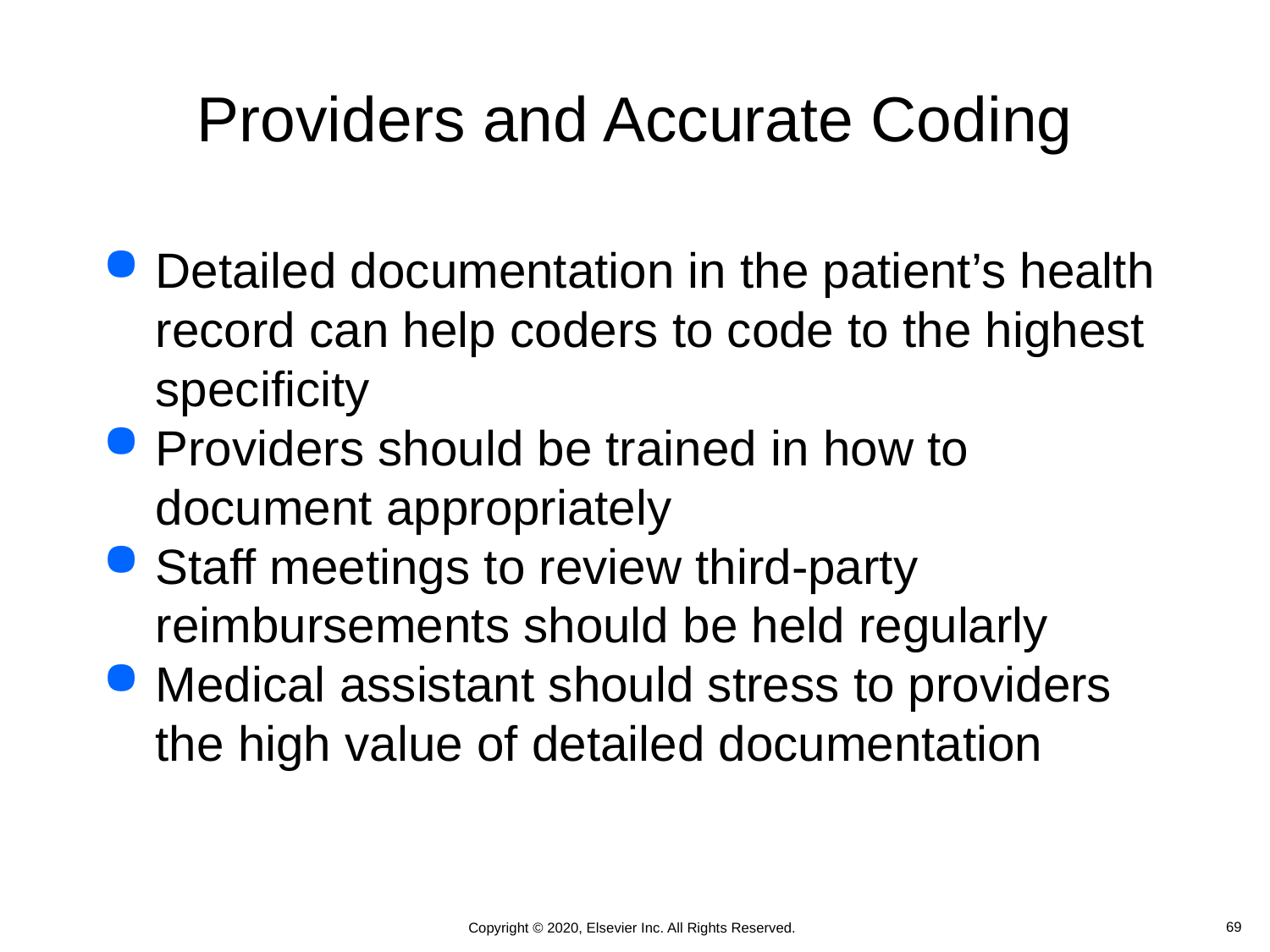

# Providers and Accurate Coding
Detailed documentation in the patient’s health record can help coders to code to the highest specificity
Providers should be trained in how to document appropriately
Staff meetings to review third-party reimbursements should be held regularly
Medical assistant should stress to providers the high value of detailed documentation
 69